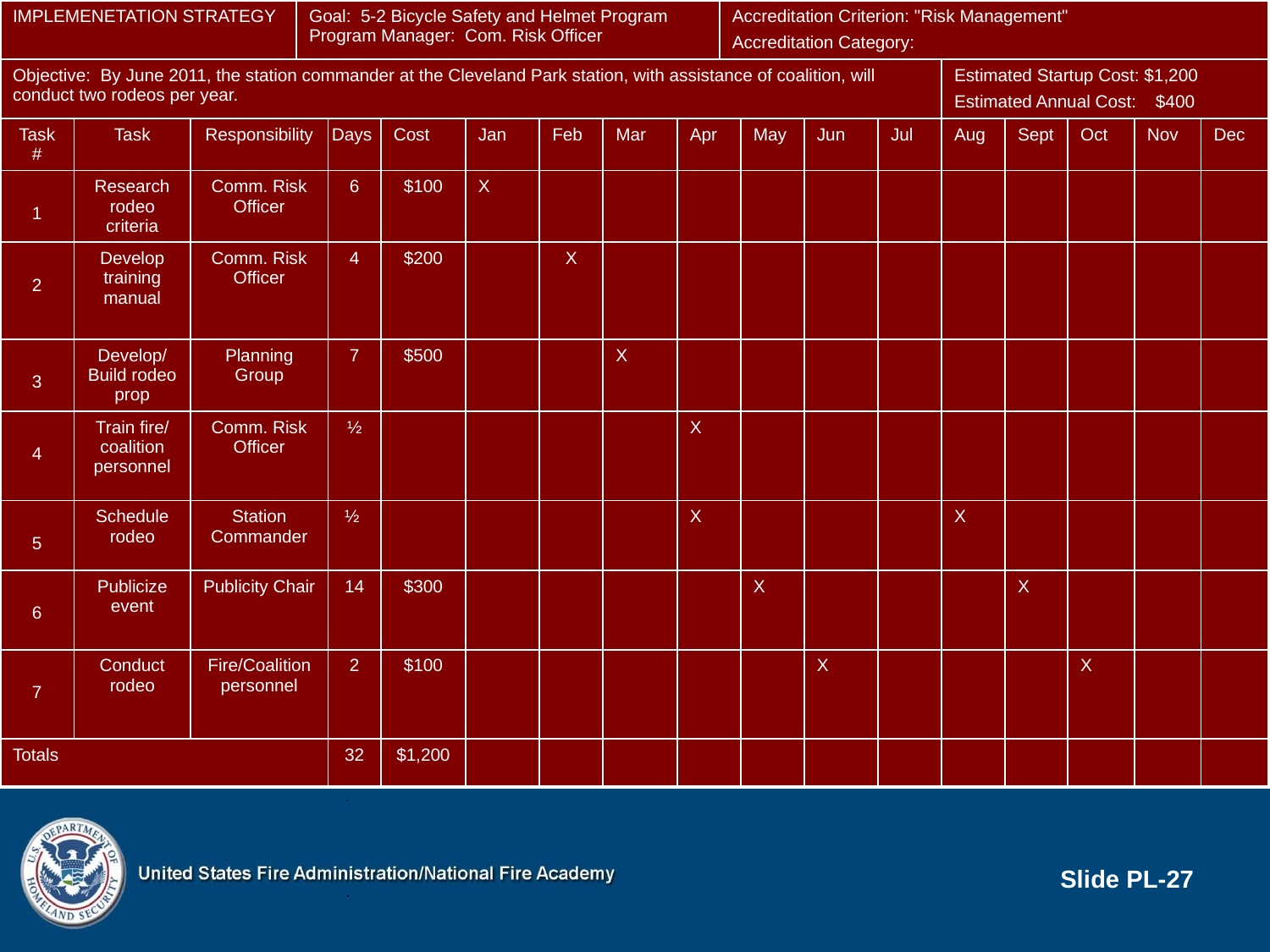

| IMPLEMENETATION STRATEGY |  |  | Goal: 5-2 Bicycle Safety and Helmet Program Program Manager: Com. Risk Officer |  |  |  |  |  |  | Accreditation Criterion: "Risk Management" Accreditation Category: |  |  |  |  |  |  |  |  |
| --- | --- | --- | --- | --- | --- | --- | --- | --- | --- | --- | --- | --- | --- | --- | --- | --- | --- | --- |
| Objective: By June 2011, the station commander at the Cleveland Park station, with assistance of coalition, will conduct two rodeos per year. |  |  |  |  |  |  |  |  |  |  |  |  |  | Estimated Startup Cost: $1,200 Estimated Annual Cost: $400 |  |  |  |  |
| Task # | Task | Responsibility |  | Days | Cost | Jan | Feb | Mar | Apr |  | May | Jun | Jul | Aug | Sept | Oct | Nov | Dec |
| 1 | Research rodeo criteria | Comm. Risk Officer |  | 6 | $100 | X |  |  |  |  |  |  |  |  |  |  |  |  |
| 2 | Develop training manual | Comm. Risk Officer |  | 4 | $200 |  | X |  |  |  |  |  |  |  |  |  |  |  |
| 3 | Develop/ Build rodeo prop | Planning Group |  | 7 | $500 |  |  | X |  |  |  |  |  |  |  |  |  |  |
| 4 | Train fire/ coalition personnel | Comm. Risk Officer |  | ½ |  |  |  |  | X |  |  |  |  |  |  |  |  |  |
| 5 | Schedule rodeo | Station Commander |  | ½ |  |  |  |  | X |  |  |  |  | X |  |  |  |  |
| 6 | Publicize event | Publicity Chair |  | 14 | $300 |  |  |  |  |  | X |  |  |  | X |  |  |  |
| 7 | Conduct rodeo | Fire/Coalition personnel |  | 2 | $100 |  |  |  |  |  |  | X |  |  |  | X |  |  |
| Totals |  |  |  | 32 | $1,200 |  |  |  |  |  |  |  |  |  |  |  |  |  |

Slide PL-27